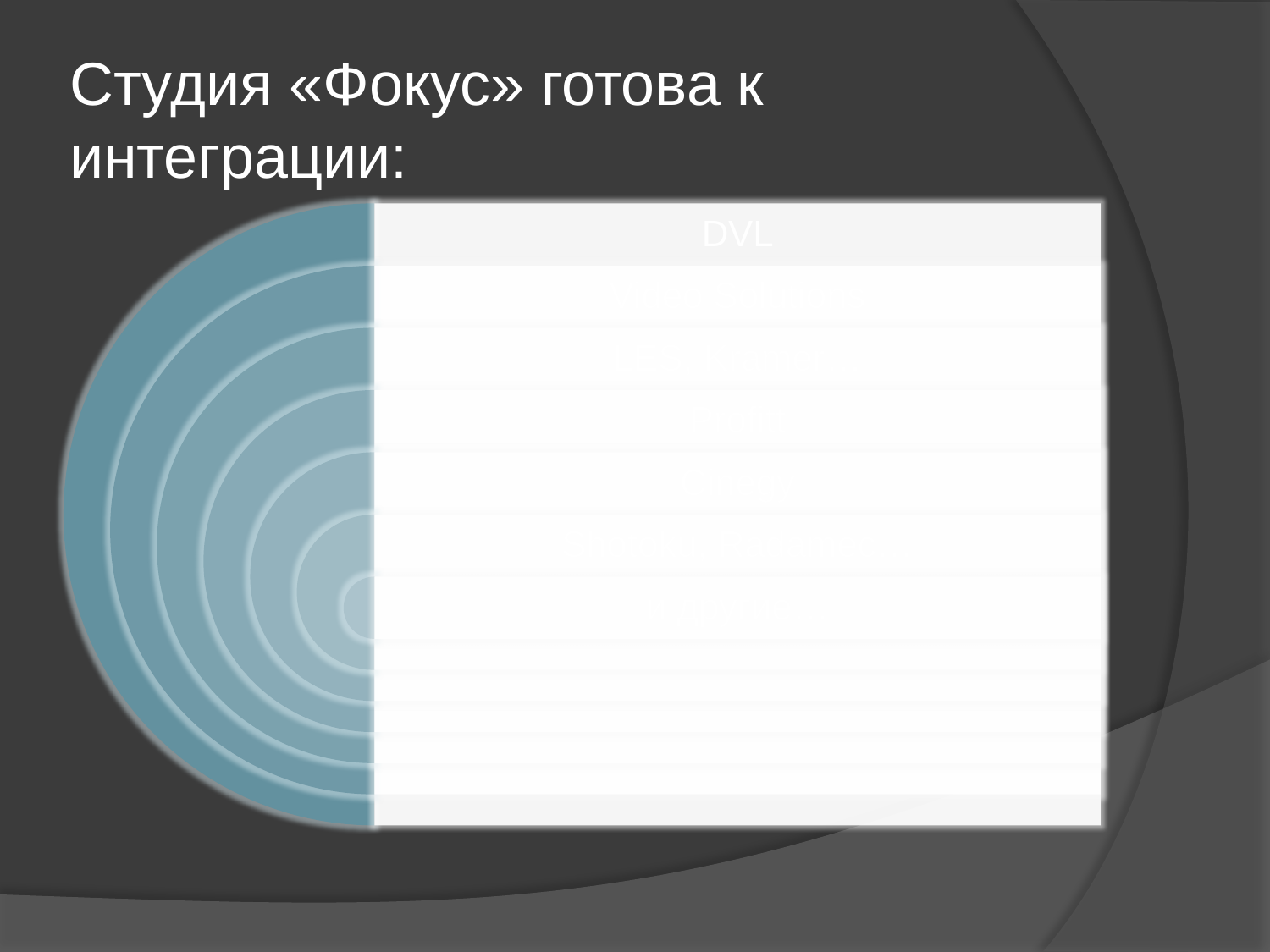

# Студия «Фокус» готова к интеграции:
DVL
Video Solutions
LES, Kramer…
Profitt
Cinegy
Shotoku, Radamec…
и другие…